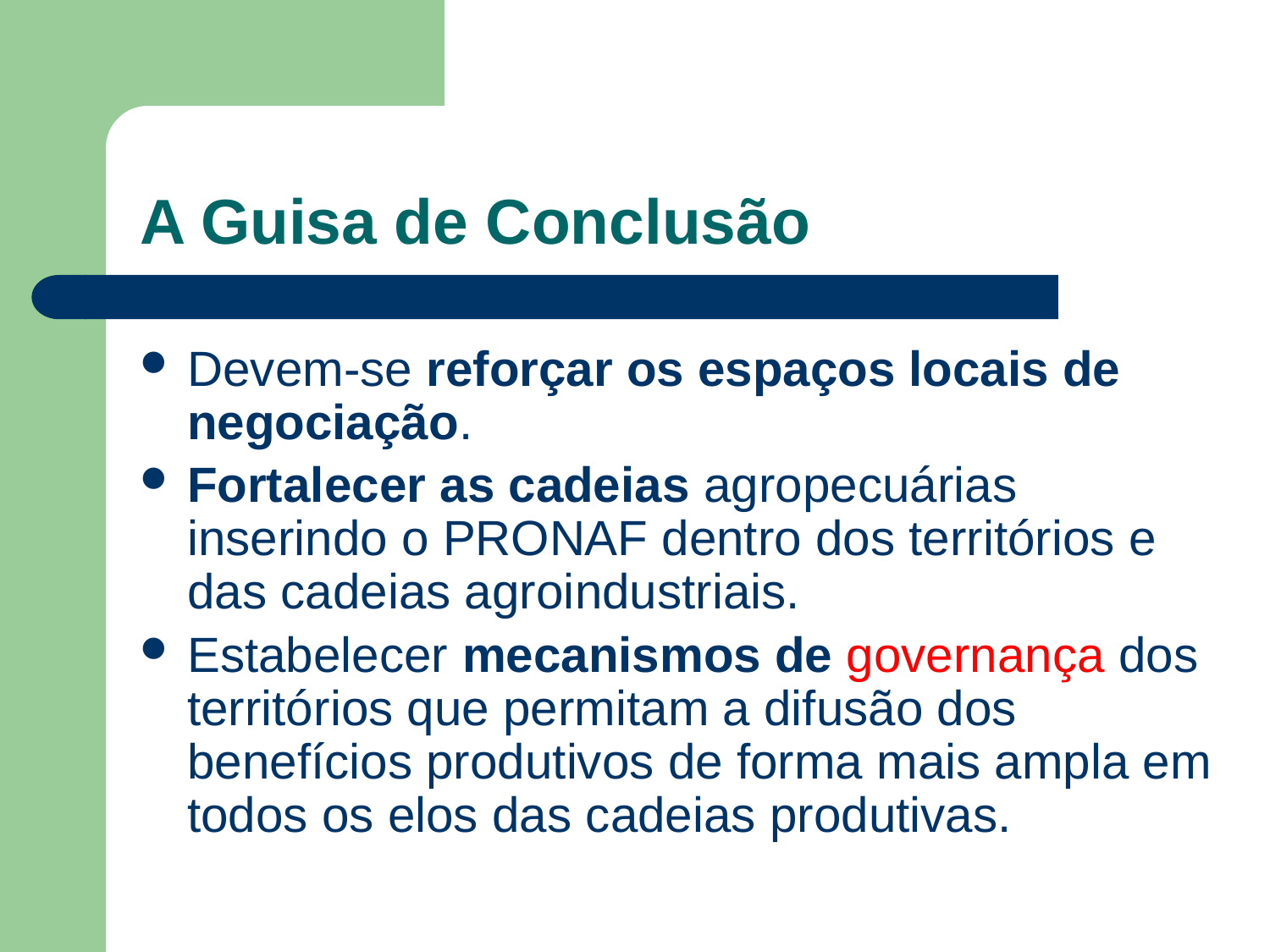

# A Guisa de Conclusão
Devem-se reforçar os espaços locais de negociação.
Fortalecer as cadeias agropecuárias inserindo o PRONAF dentro dos territórios e das cadeias agroindustriais.
Estabelecer mecanismos de governança dos territórios que permitam a difusão dos benefícios produtivos de forma mais ampla em todos os elos das cadeias produtivas.